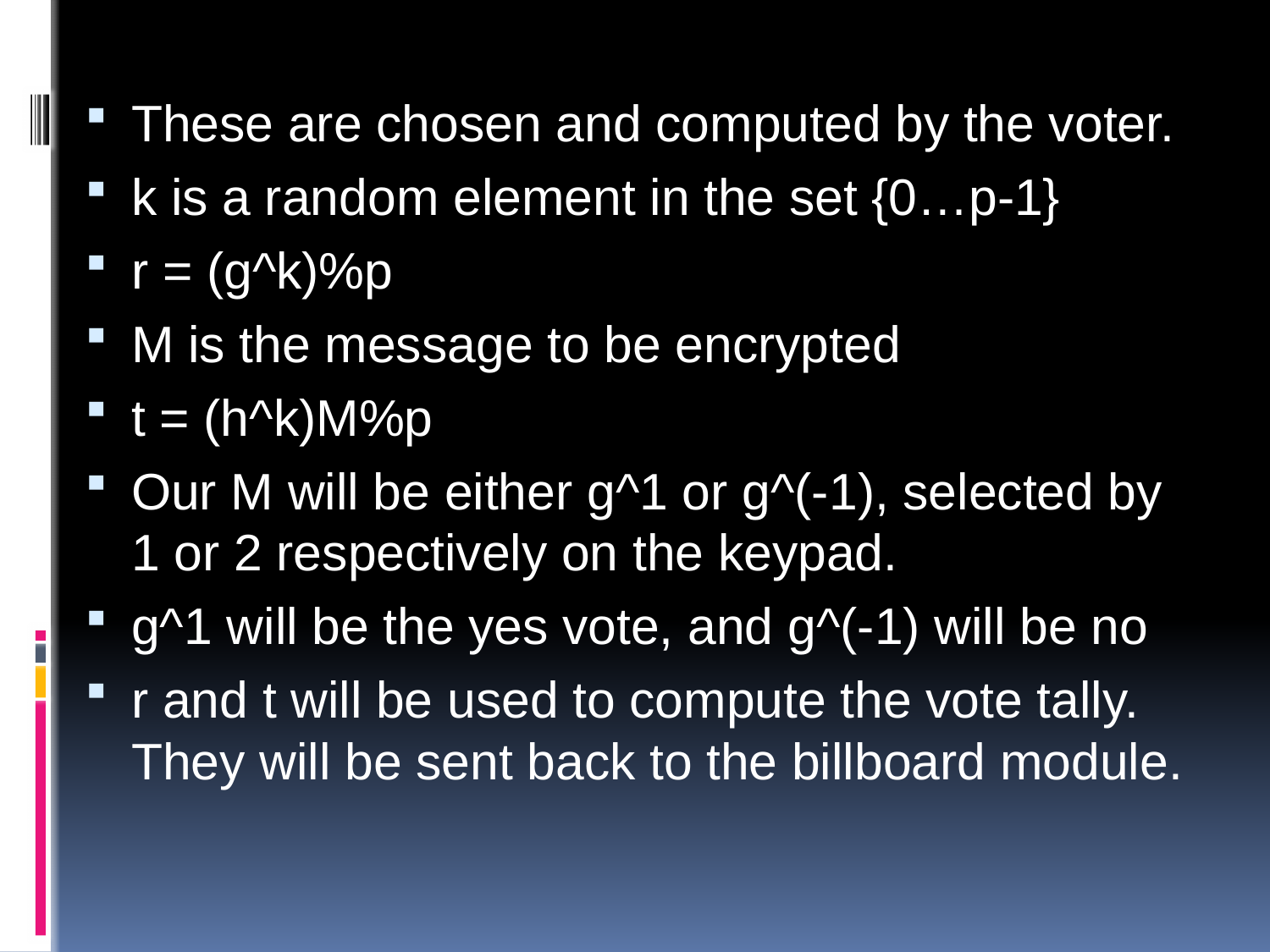

These are chosen and computed by the voter.
k is a random element in the set {0…p-1}
r = (g^k)%p
M is the message to be encrypted
t = (h^k)M%p
Our M will be either g^1 or g^(-1), selected by 1 or 2 respectively on the keypad.
g^1 will be the yes vote, and g^(-1) will be no
r and t will be used to compute the vote tally.  They will be sent back to the billboard module.